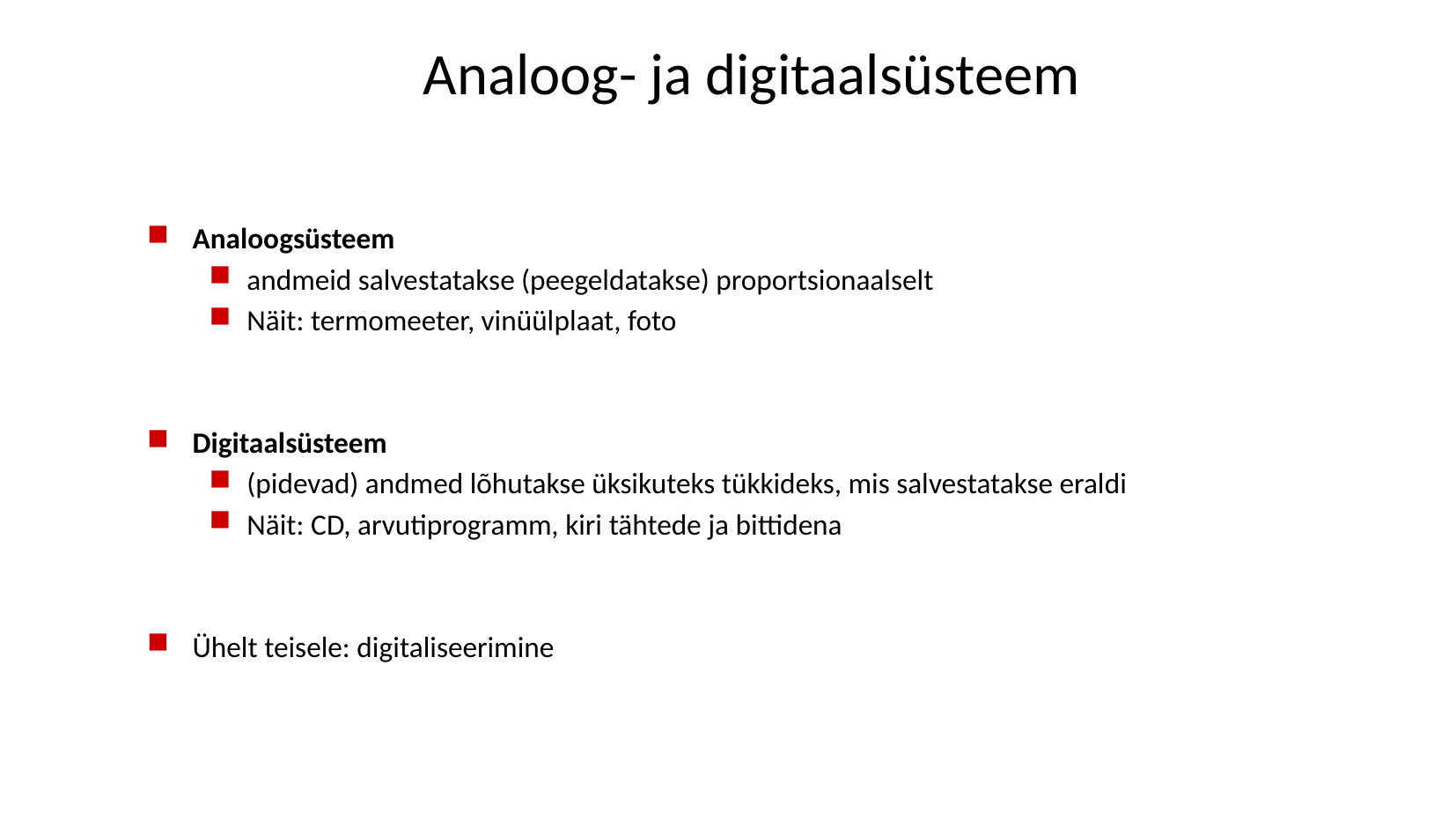

# Analoog- ja digitaalsüsteem

Analoogsüsteem
andmeid salvestatakse (peegeldatakse) proportsionaalselt
Näit: termomeeter, vinüülplaat, foto

Digitaalsüsteem
(pidevad) andmed lõhutakse üksikuteks tükkideks, mis salvestatakse eraldi
Näit: CD, arvutiprogramm, kiri tähtede ja bittidena

Ühelt teisele: digitaliseerimine